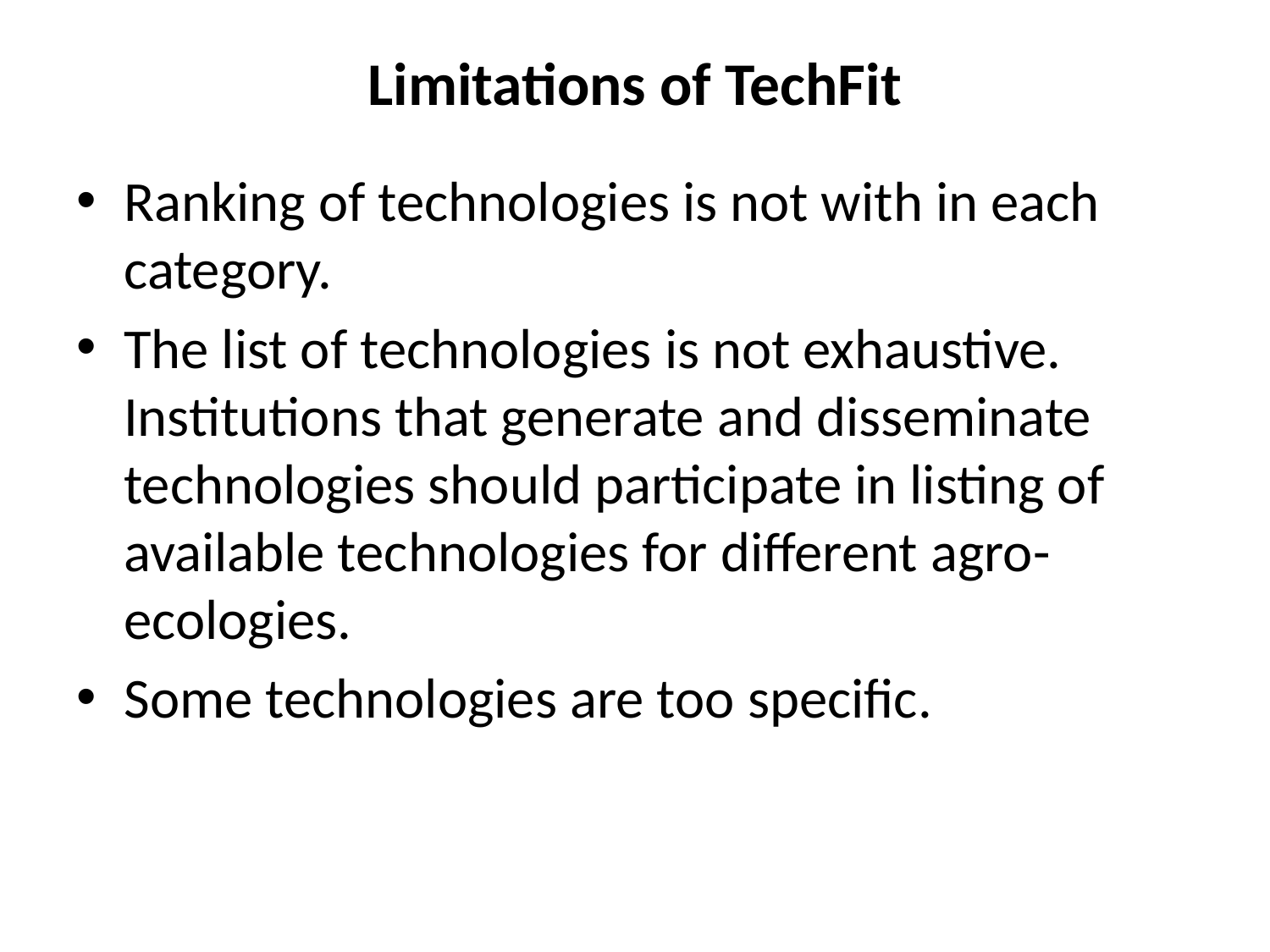

# Limitations of TechFit
Ranking of technologies is not with in each category.
The list of technologies is not exhaustive. Institutions that generate and disseminate technologies should participate in listing of available technologies for different agro-ecologies.
Some technologies are too specific.